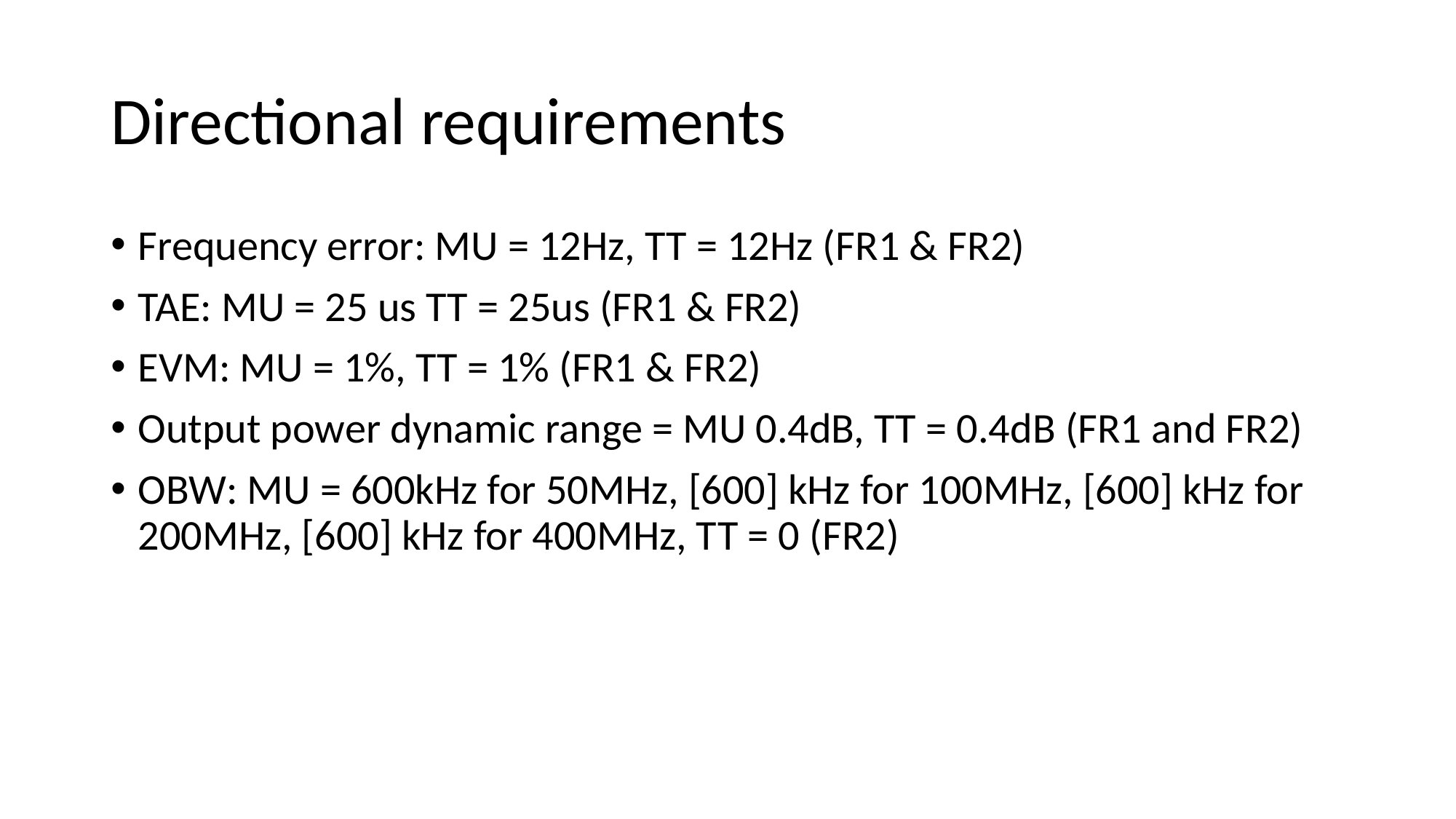

# Directional requirements
Frequency error: MU = 12Hz, TT = 12Hz (FR1 & FR2)
TAE: MU = 25 us TT = 25us (FR1 & FR2)
EVM: MU = 1%, TT = 1% (FR1 & FR2)
Output power dynamic range = MU 0.4dB, TT = 0.4dB (FR1 and FR2)
OBW: MU = 600kHz for 50MHz, [600] kHz for 100MHz, [600] kHz for 200MHz, [600] kHz for 400MHz, TT = 0 (FR2)